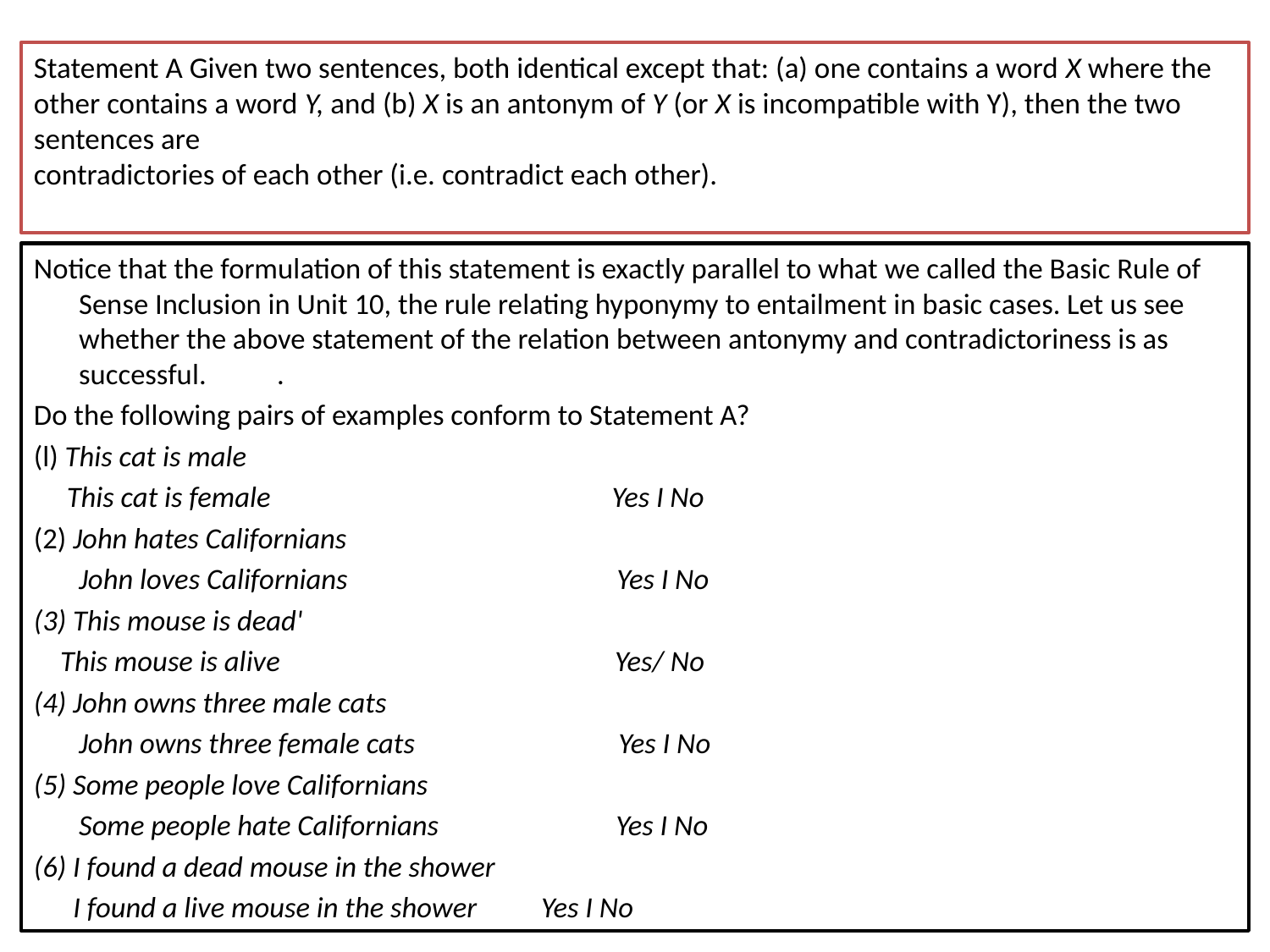

# Statement A Given two sentences, both identical except that: (a) one contains a word X where the other contains a word Y, and (b) X is an antonym of Y (or X is incompatible with Y), then the two sentences are contradictories of each other (i.e. contradict each other).
Notice that the formulation of this statement is exactly parallel to what we called the Basic Rule of Sense Inclusion in Unit 10, the rule relating hyponymy to entailment in basic cases. Let us see whether the above statement of the relation between antonymy and contradictoriness is as successful. 	.
Do the following pairs of examples conform to Statement A?
(l) This cat is male
     This cat is female                                                    Yes I No
(2) John hates Californians
	John loves Californians                                         Yes I No
(3) This mouse is dead'
    This mouse is alive                                                   Yes/ No
(4) John owns three male cats
	John owns three female cats                               Yes I No
(5) Some people love Californians
	Some people hate Californians                           Yes I No
(6) I found a dead mouse in the shower
      I found a live mouse in the shower 		Yes I No